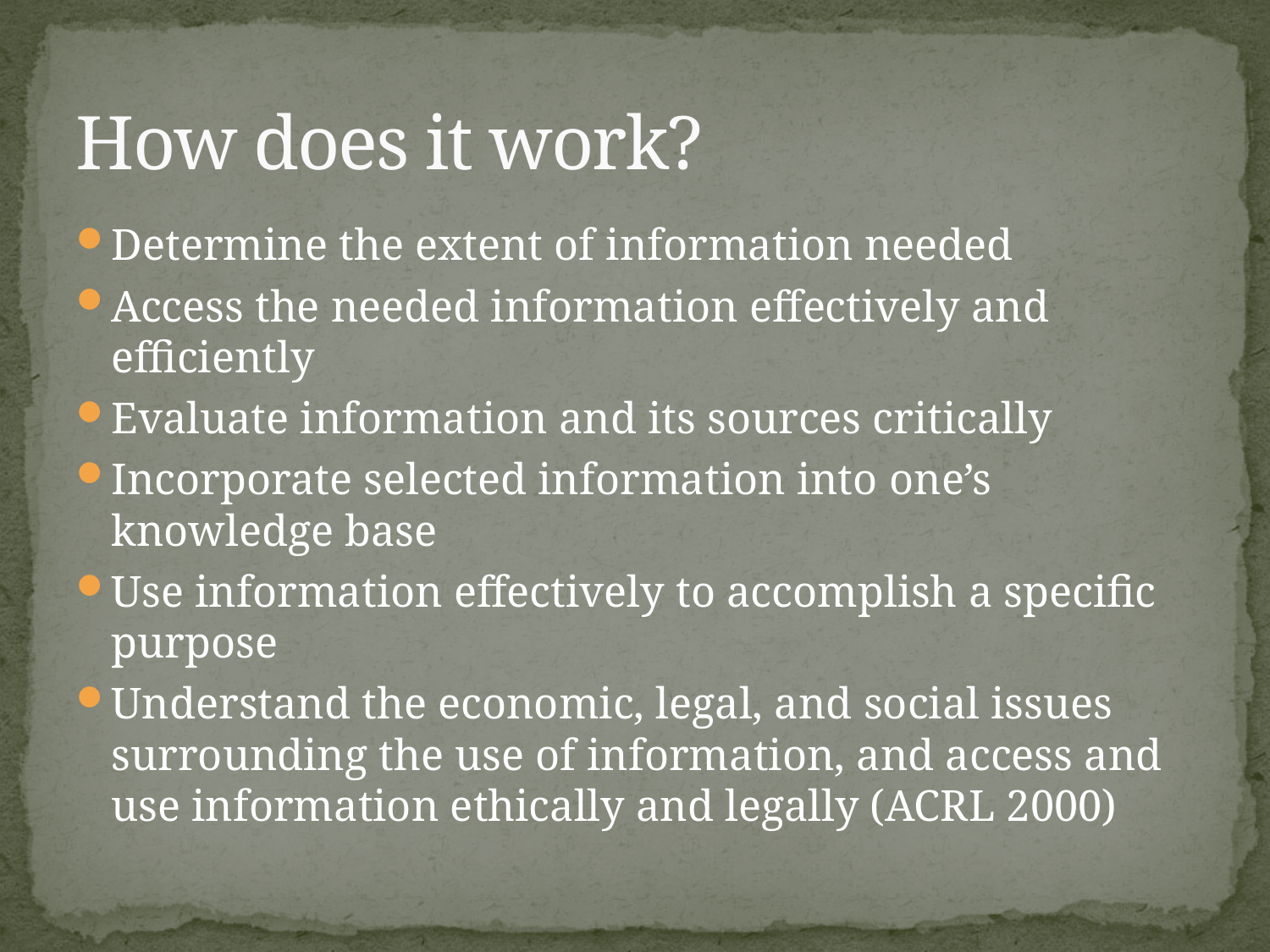

# How does it work?
Determine the extent of information needed
Access the needed information effectively and efficiently
Evaluate information and its sources critically
Incorporate selected information into one’s knowledge base
Use information effectively to accomplish a specific purpose
Understand the economic, legal, and social issues surrounding the use of information, and access and use information ethically and legally (ACRL 2000)